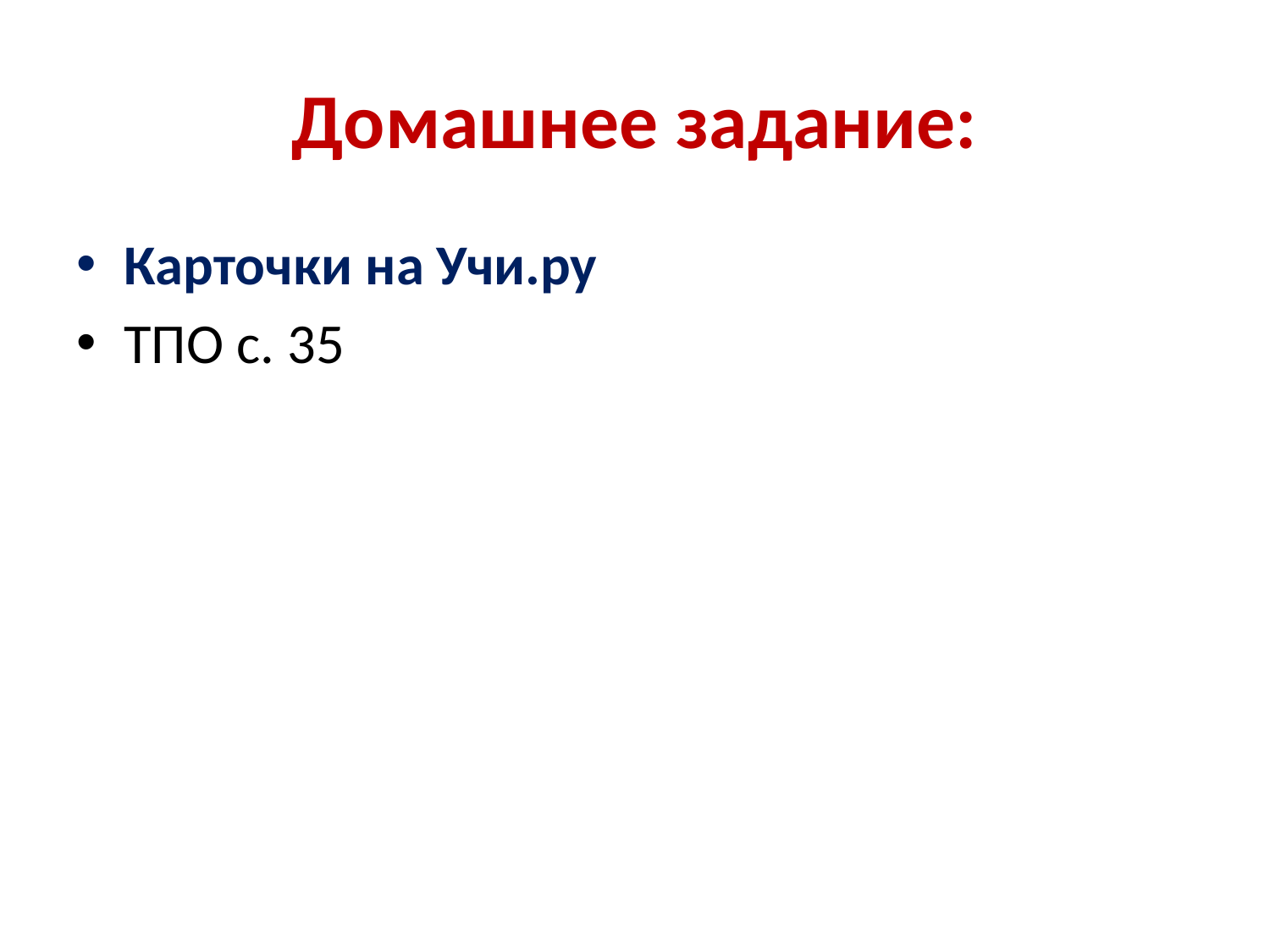

# Домашнее задание:
Карточки на Учи.ру
ТПО с. 35